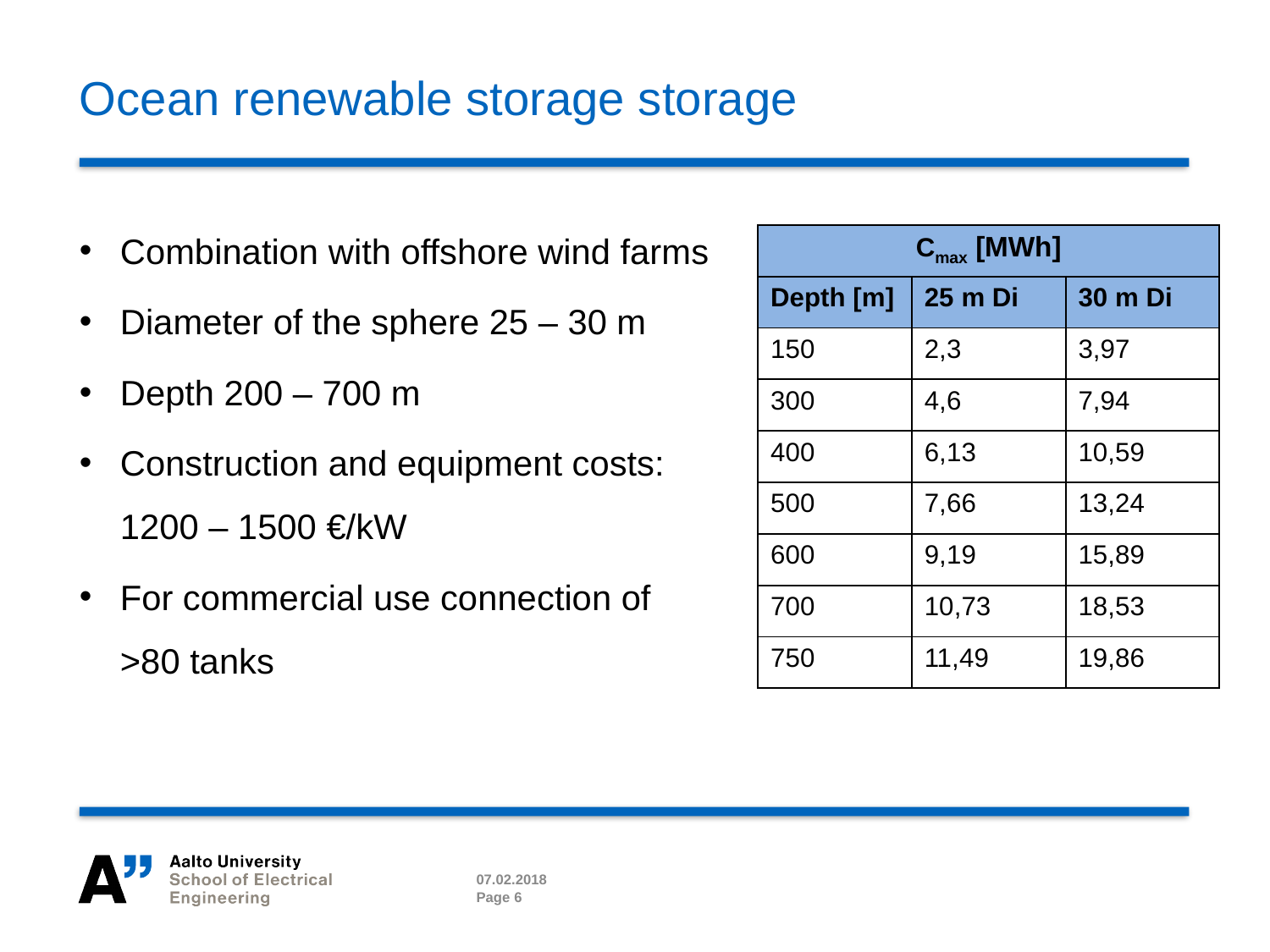

# Ocean renewable storage storage
Combination with offshore wind farms
Diameter of the sphere 25 – 30 m
Depth 200 – 700 m
Construction and equipment costs: 1200 – 1500 €/kW
For commercial use connection of >80 tanks

| Cmax [MWh] |  |  |
| --- | --- | --- |
| Depth [m] | 25 m Di | 30 m Di |
| 150 | 2,3 | 3,97 |
| 300 | 4,6 | 7,94 |
| 400 | 6,13 | 10,59 |
| 500 | 7,66 | 13,24 |
| 600 | 9,19 | 15,89 |
| 700 | 10,73 | 18,53 |
| 750 | 11,49 | 19,86 |

07.02.2018
Page 6